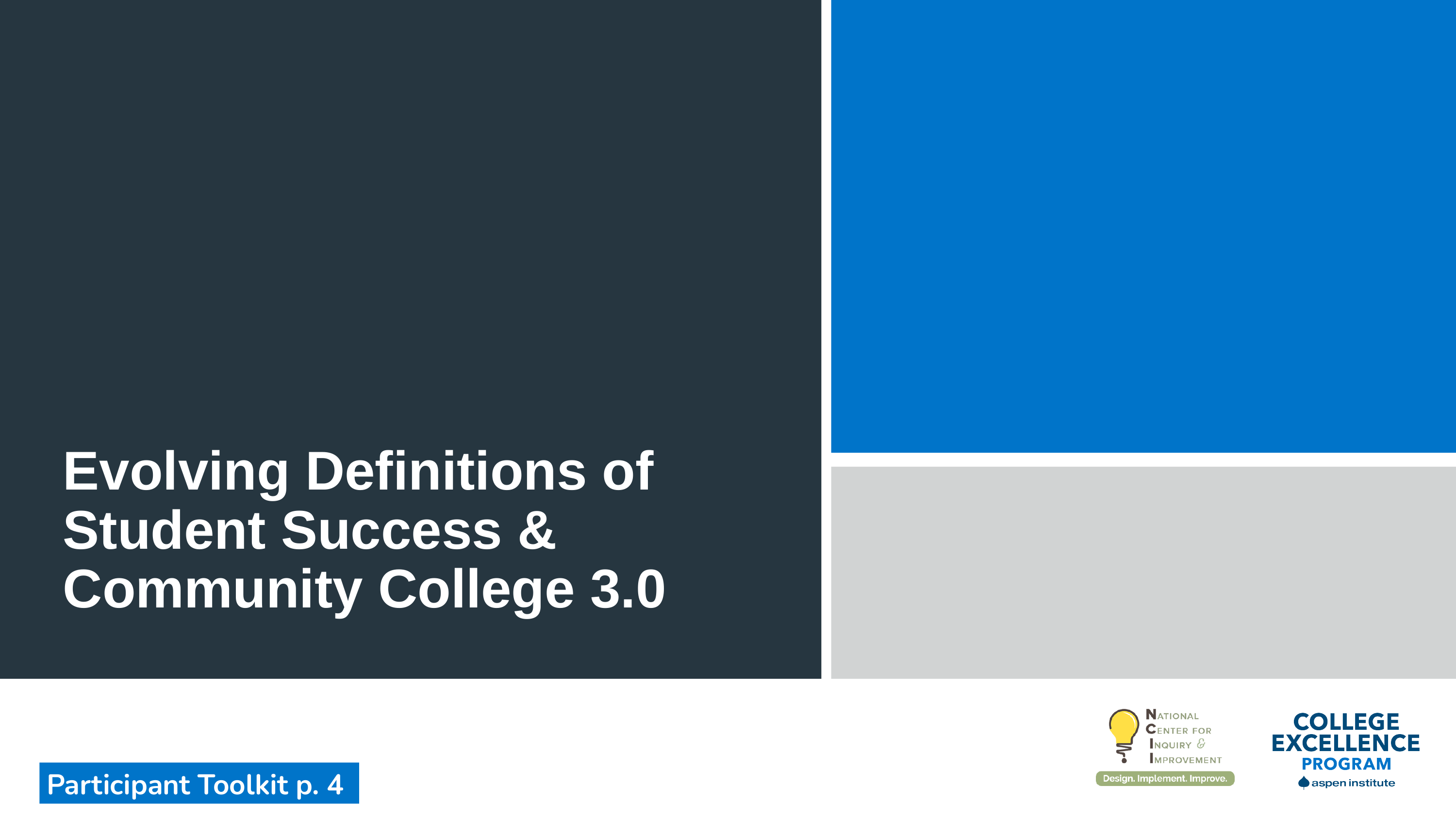

Evolving Definitions of Student Success & Community College 3.0
Participant Toolkit p. 4